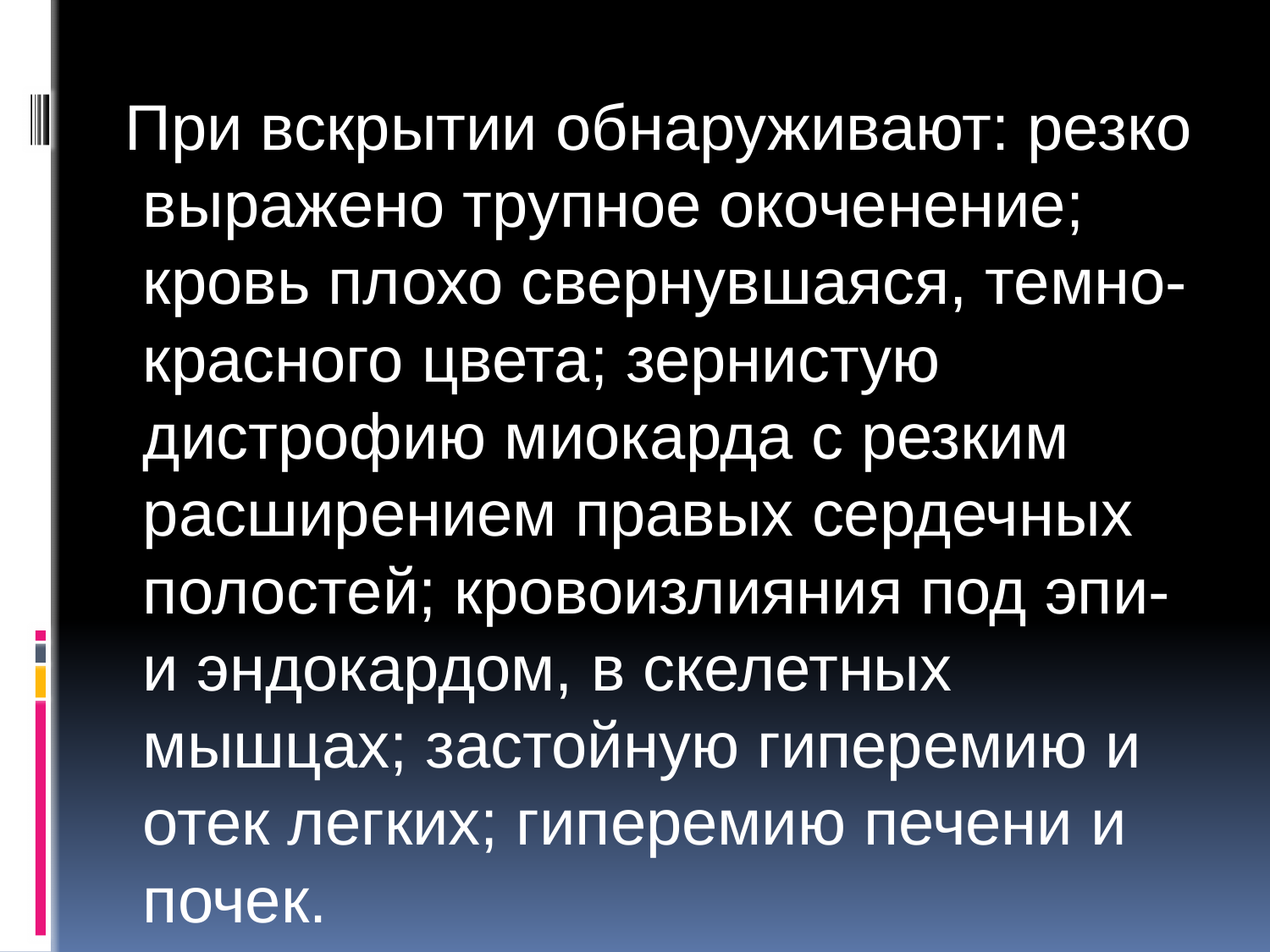

#
  При вскрытии обнаруживают: резко выражено трупное окоченение; кровь плохо свернувшаяся, темно-красного цвета; зернистую дистрофию миокарда с резким расширением правых сердечных полостей; кровоизлияния под эпи- и эндокардом, в скелетных мышцах; застойную гиперемию и отек легких; гиперемию печени и почек.